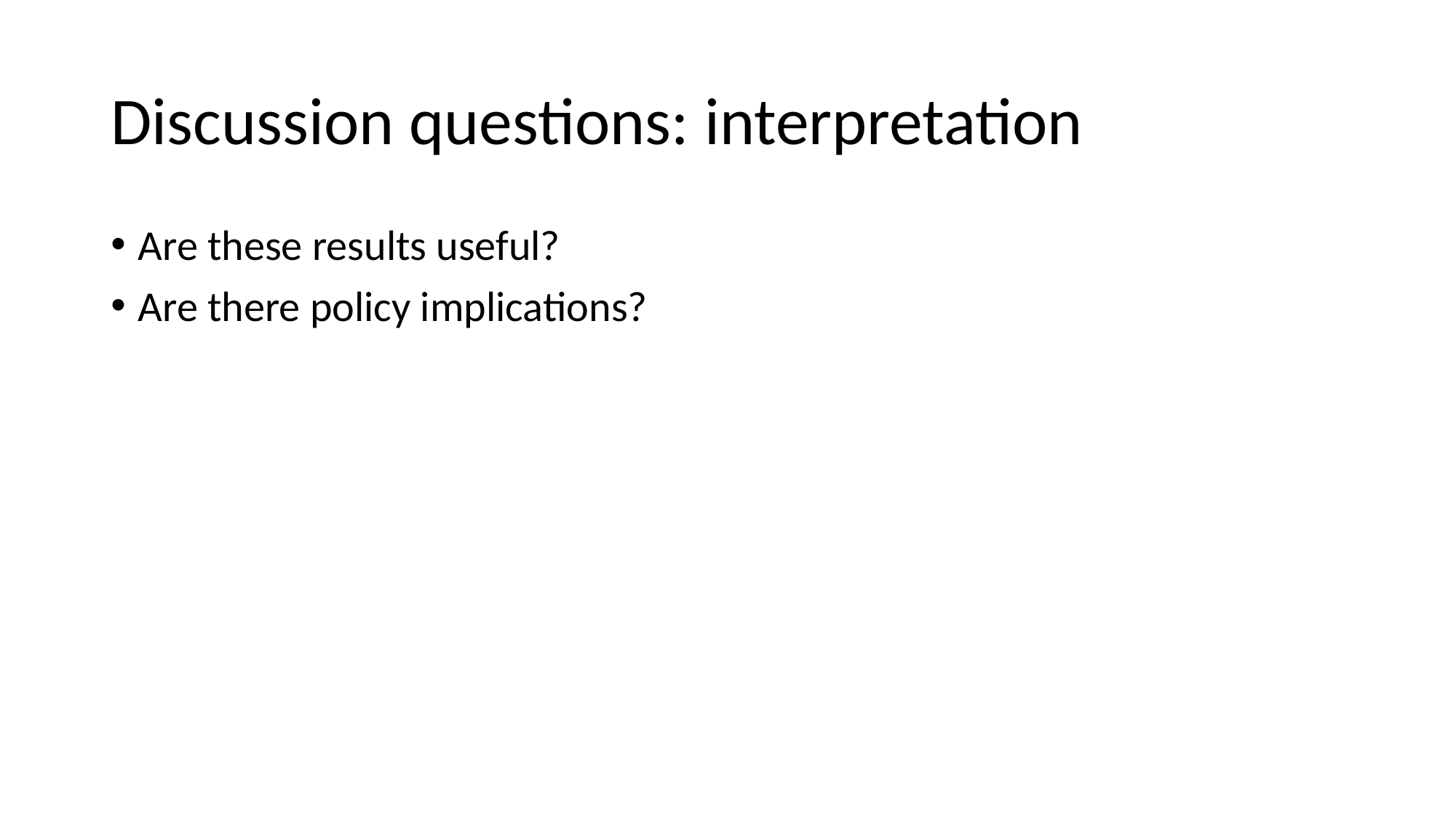

# Discussion questions: interpretation
Are these results useful?
Are there policy implications?